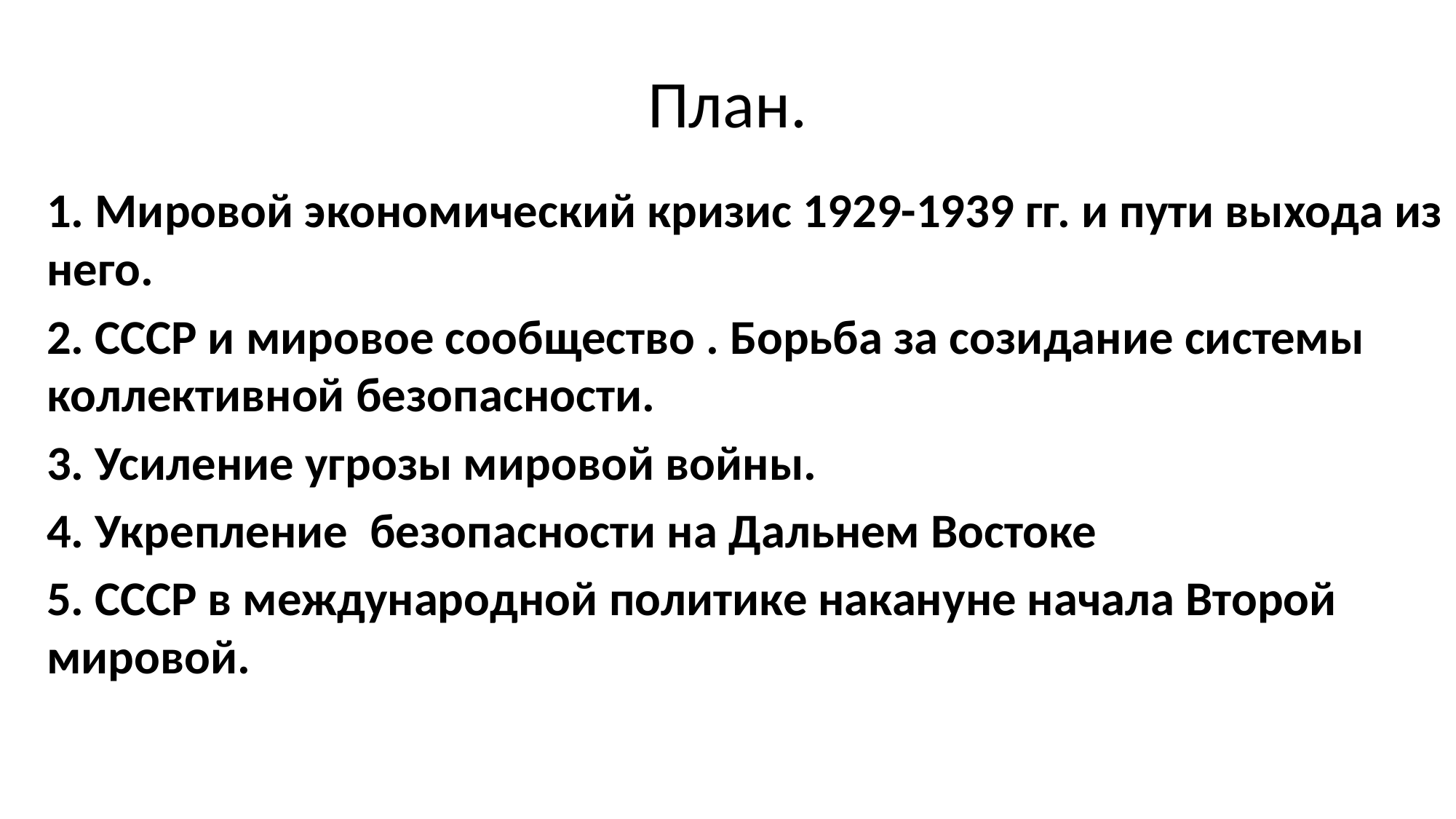

# План.
1. Мировой экономический кризис 1929-1939 гг. и пути выхода из него.
2. СССР и мировое сообщество . Борьба за созидание системы коллективной безопасности.
3. Усиление угрозы мировой войны.
4. Укрепление  безопасности на Дальнем Востоке
5. СССР в международной политике накануне начала Второй мировой.